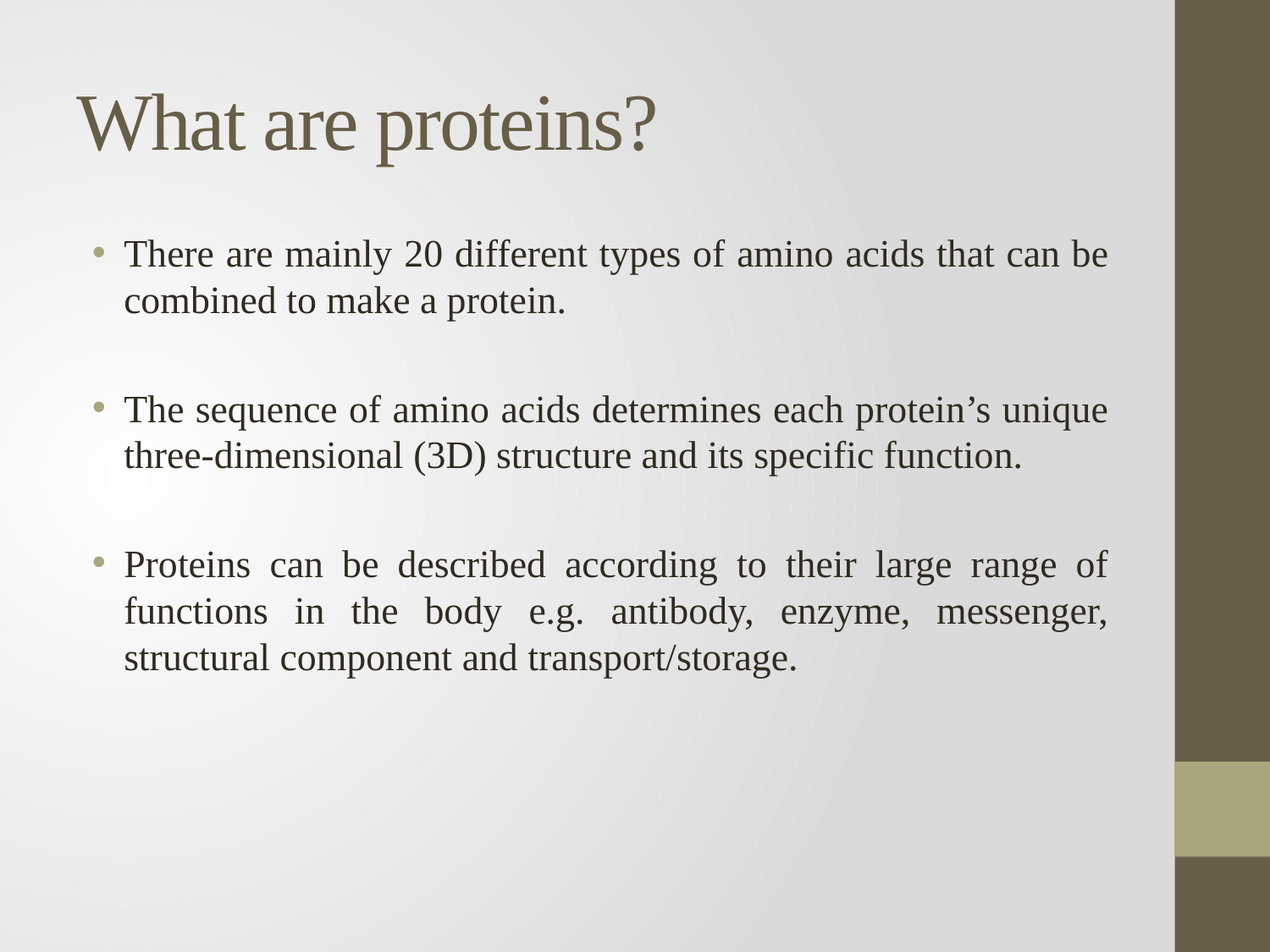

# What are proteins?
There are mainly 20 different types of amino acids that can be combined to make a protein.

The sequence of amino acids determines each protein’s unique three-dimensional (3D) structure and its specific function.

Proteins can be described according to their large range of functions in the body e.g. antibody, enzyme, messenger, structural component and transport/storage.